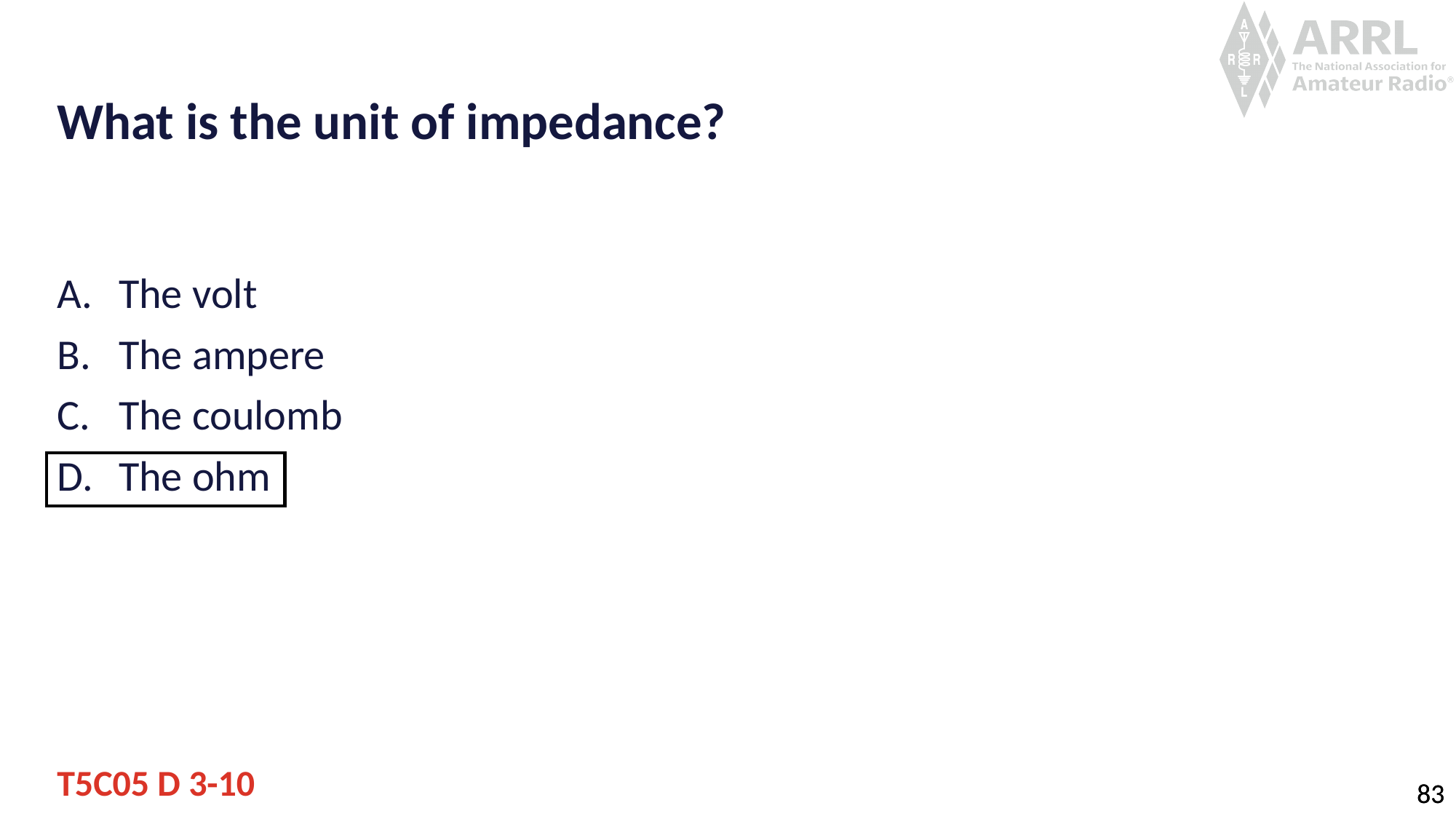

# What is the unit of impedance?
The volt
The ampere
The coulomb
The ohm

T5C05 D 3-10